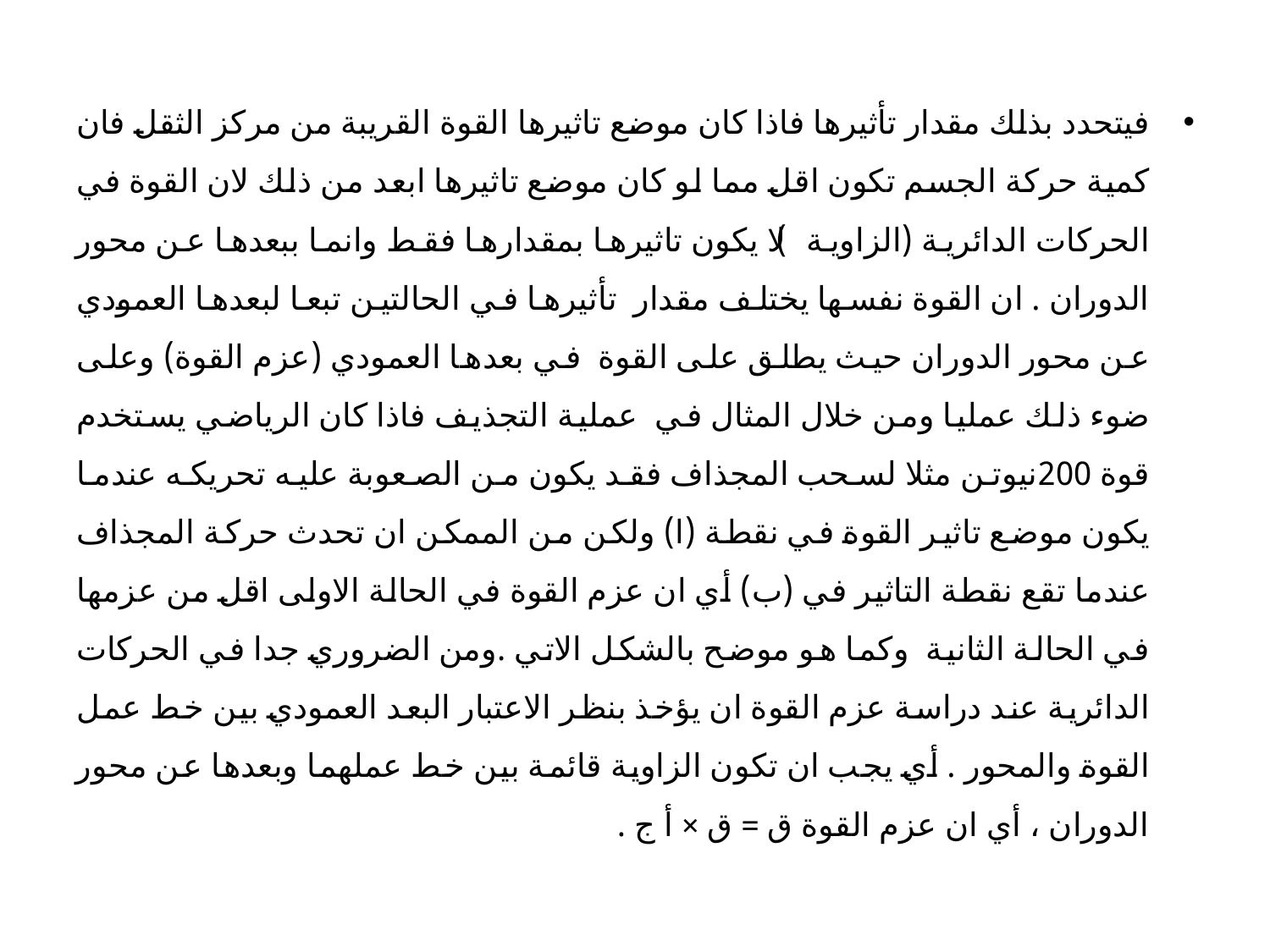

فيتحدد بذلك مقدار تأثيرها فاذا كان موضع تاثيرها القوة القريبة من مركز الثقل فان كمية حركة الجسم تكون اقل مما لو كان موضع تاثيرها ابعد من ذلك لان القوة في الحركات الدائرية (الزاوية) لا يكون تاثيرها بمقدارها فقط وانما ببعدها عن محور الدوران . ان القوة نفسها يختلف مقدار  تأثيرها في الحالتين تبعا لبعدها العمودي عن محور الدوران حيث يطلق على القوة  في بعدها العمودي (عزم القوة) وعلى ضوء ذلك عمليا ومن خلال المثال في  عملية التجذيف فاذا كان الرياضي يستخدم قوة 200نيوتن مثلا لسحب المجذاف فقد يكون من الصعوبة عليه تحريكه عندما يكون موضع تاثير القوة في نقطة (ا) ولكن من الممكن ان تحدث حركة المجذاف عندما تقع نقطة التاثير في (ب) أي ان عزم القوة في الحالة الاولى اقل من عزمها في الحالة الثانية  وكما هو موضح بالشكل الاتي .ومن الضروري جدا في الحركات الدائرية عند دراسة عزم القوة ان يؤخذ بنظر الاعتبار البعد العمودي بين خط عمل القوة والمحور . أي يجب ان تكون الزاوية قائمة بين خط عملهما وبعدها عن محور الدوران ، أي ان عزم القوة ق = ق × أ ج .